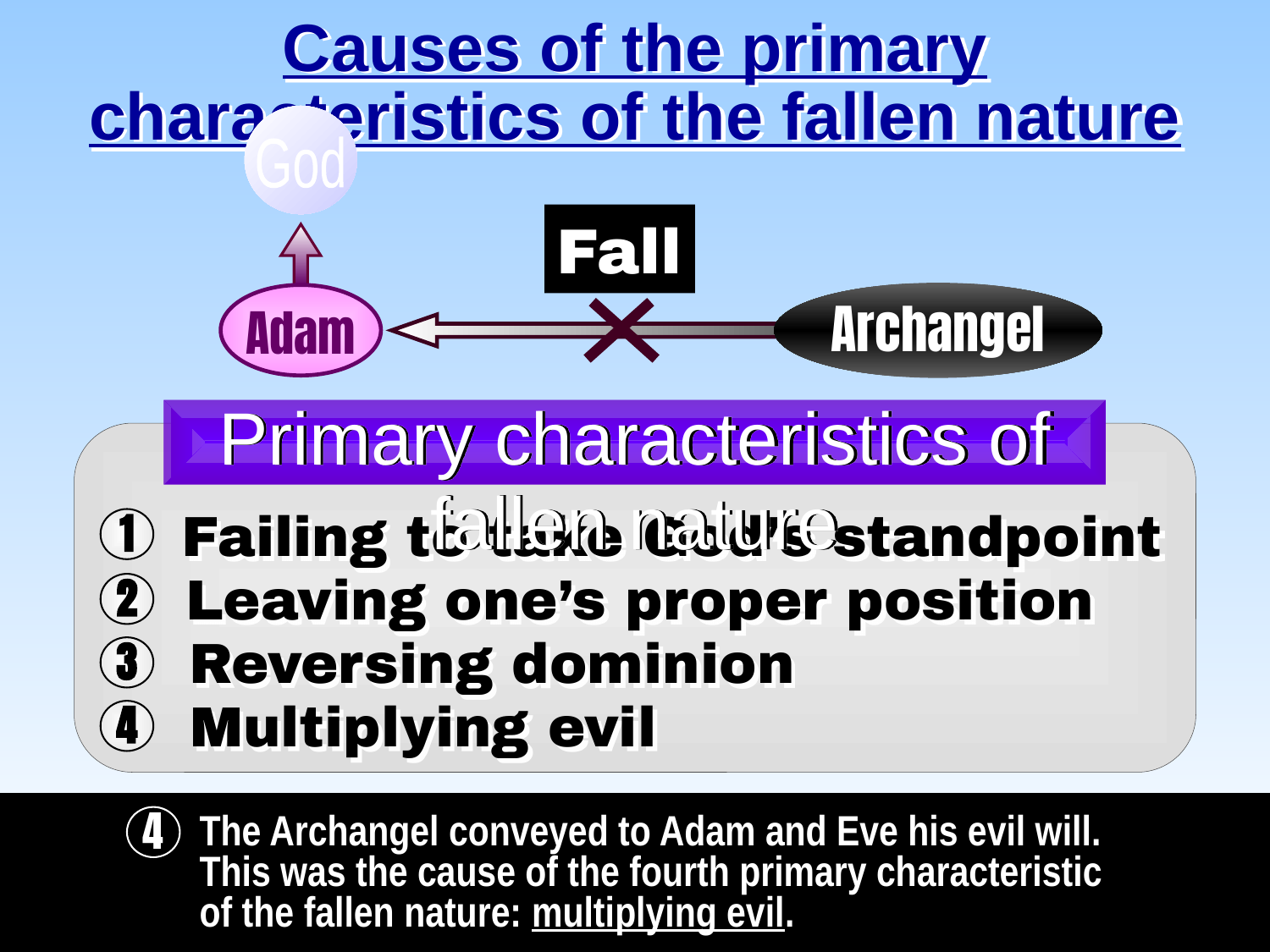

Causes of the primary characteristics of the fallen nature

God
Fall

Archangel

Adam

Primary characteristics of fallen nature

Failing to take God’s standpoint
1
Leaving one’s proper position
2
Reversing dominion
3
Multiplying evil
4

4
The Archangel conveyed to Adam and Eve his evil will.  This was the cause of the fourth primary characteristic of the fallen nature: multiplying evil.